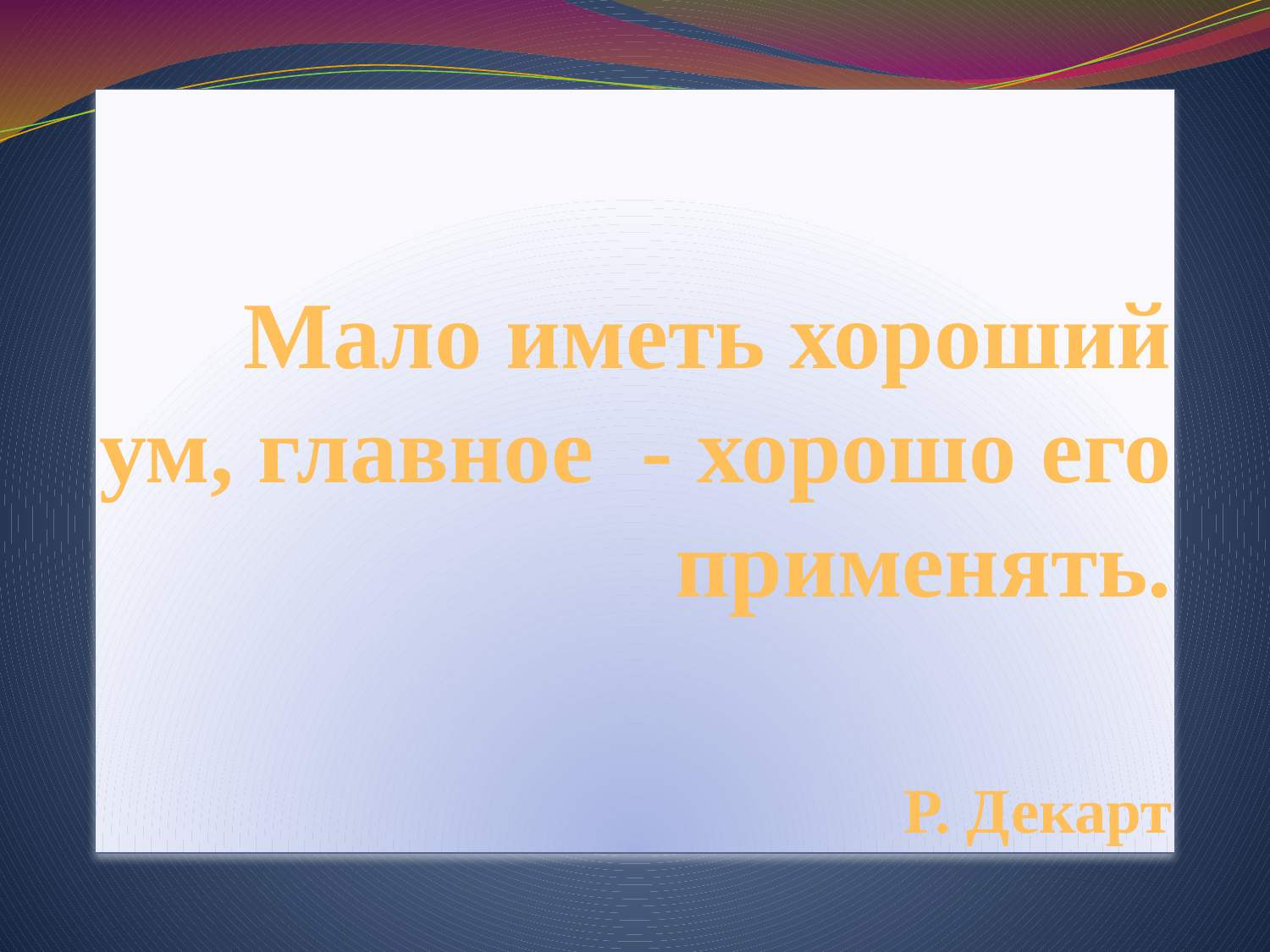

# Мало иметь хороший ум, главное  - хорошо его применять. Р. Декарт